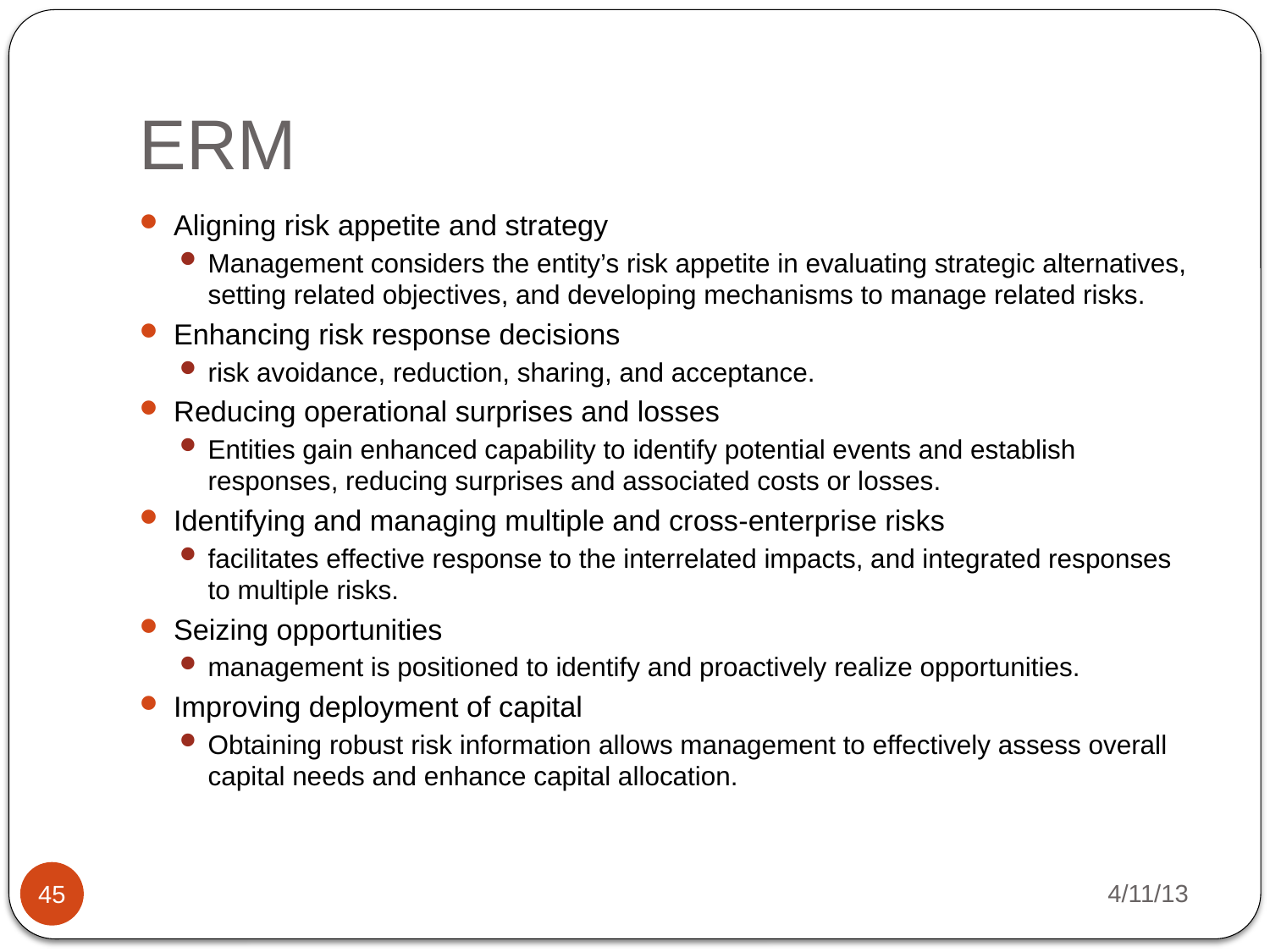

# ERM
Aligning risk appetite and strategy
Management considers the entity’s risk appetite in evaluating strategic alternatives, setting related objectives, and developing mechanisms to manage related risks.
Enhancing risk response decisions
risk avoidance, reduction, sharing, and acceptance.
Reducing operational surprises and losses
Entities gain enhanced capability to identify potential events and establish responses, reducing surprises and associated costs or losses.
Identifying and managing multiple and cross-enterprise risks
facilitates effective response to the interrelated impacts, and integrated responses to multiple risks.
Seizing opportunities
management is positioned to identify and proactively realize opportunities.
Improving deployment of capital
Obtaining robust risk information allows management to effectively assess overall capital needs and enhance capital allocation.

4/11/13
45